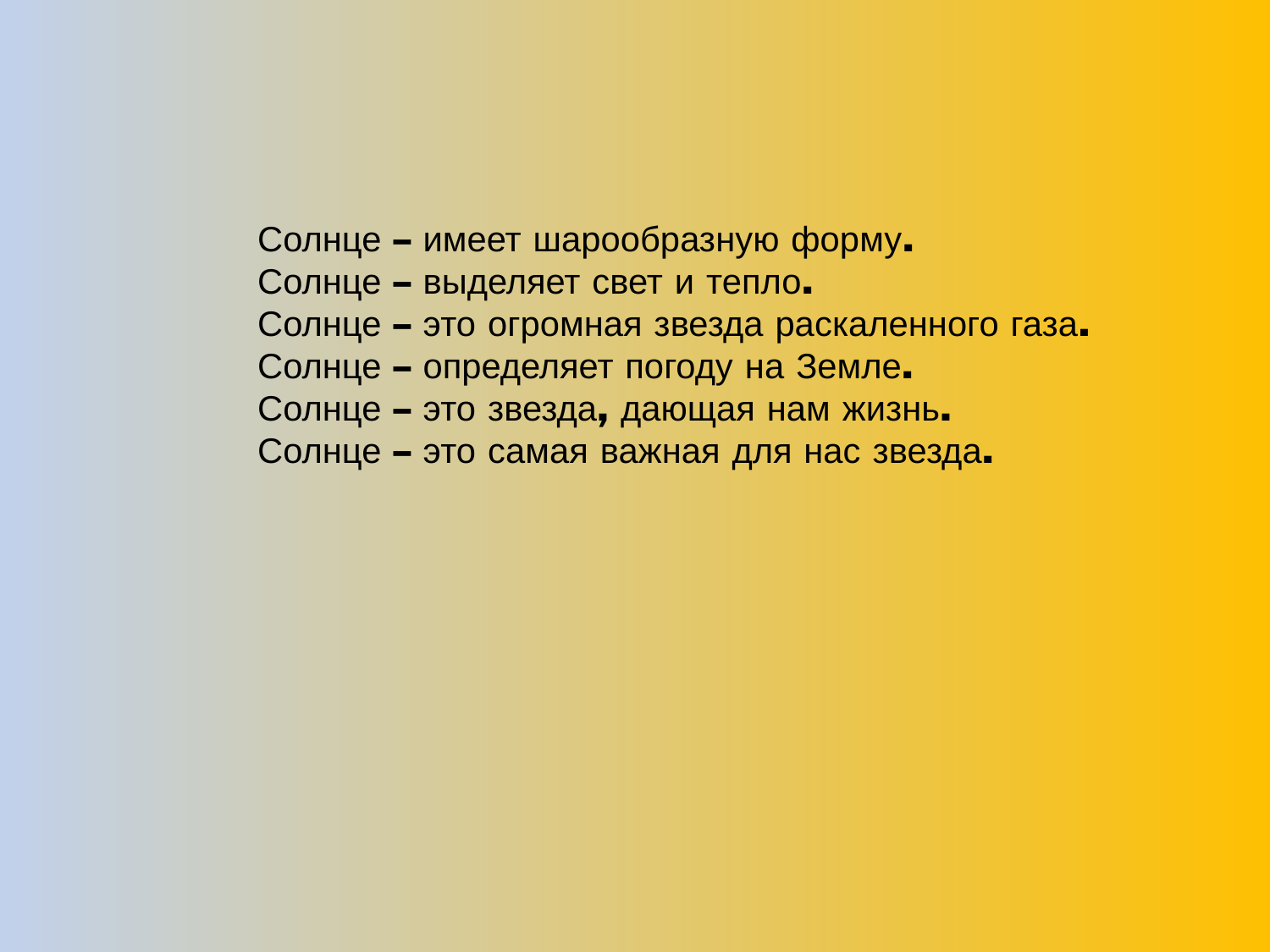

Солнце – имеет шарообразную форму.
Солнце – выделяет свет и тепло.
Солнце – это огромная звезда раскаленного газа.
Солнце – определяет погоду на Земле.
Солнце – это звезда, дающая нам жизнь.
Солнце – это самая важная для нас звезда.